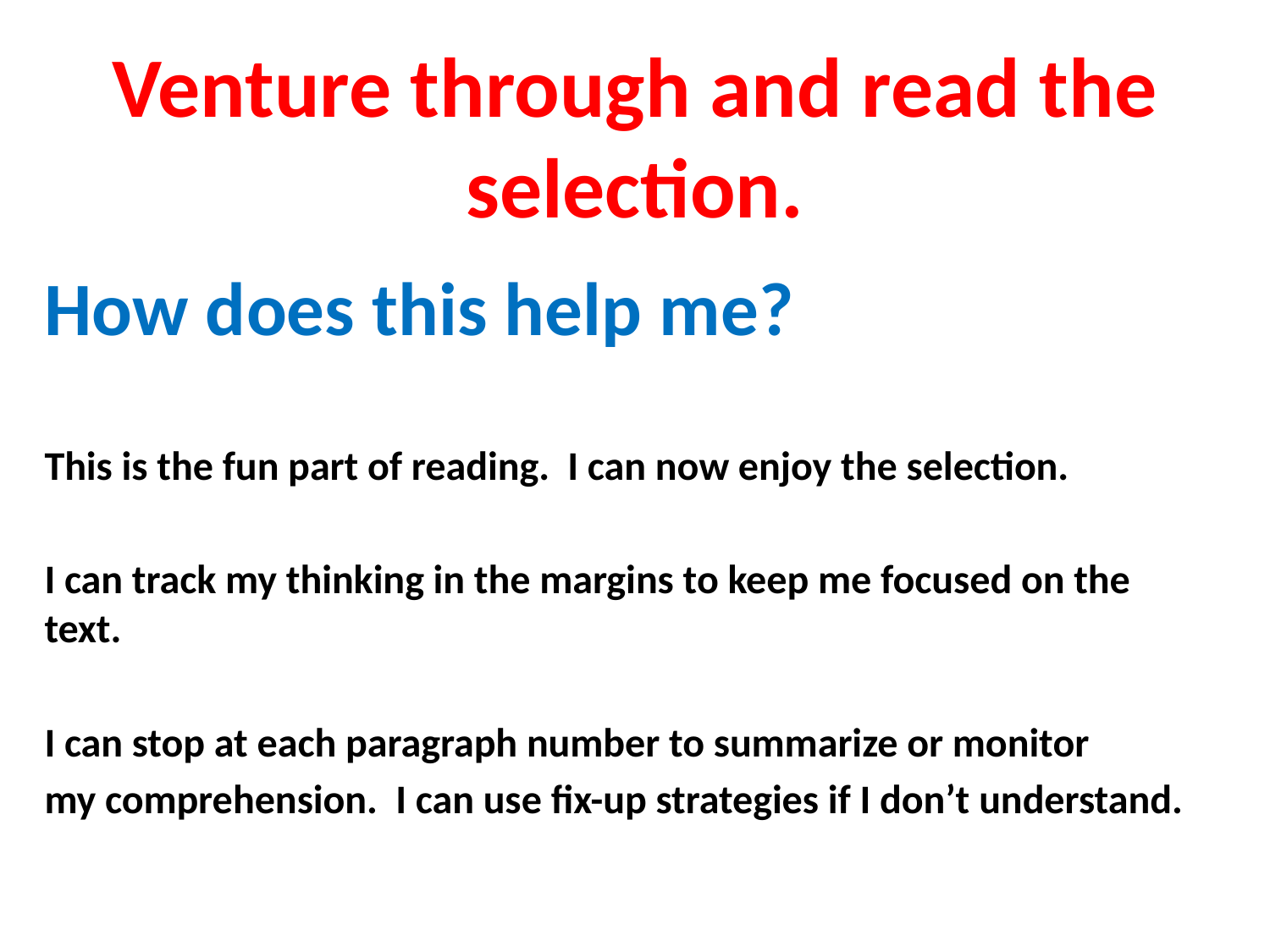

# Venture through and read the selection.
How does this help me?

This is the fun part of reading.  I can now enjoy the selection.

I can track my thinking in the margins to keep me focused on the text.

I can stop at each paragraph number to summarize or monitor
my comprehension.  I can use fix-up strategies if I don’t understand.